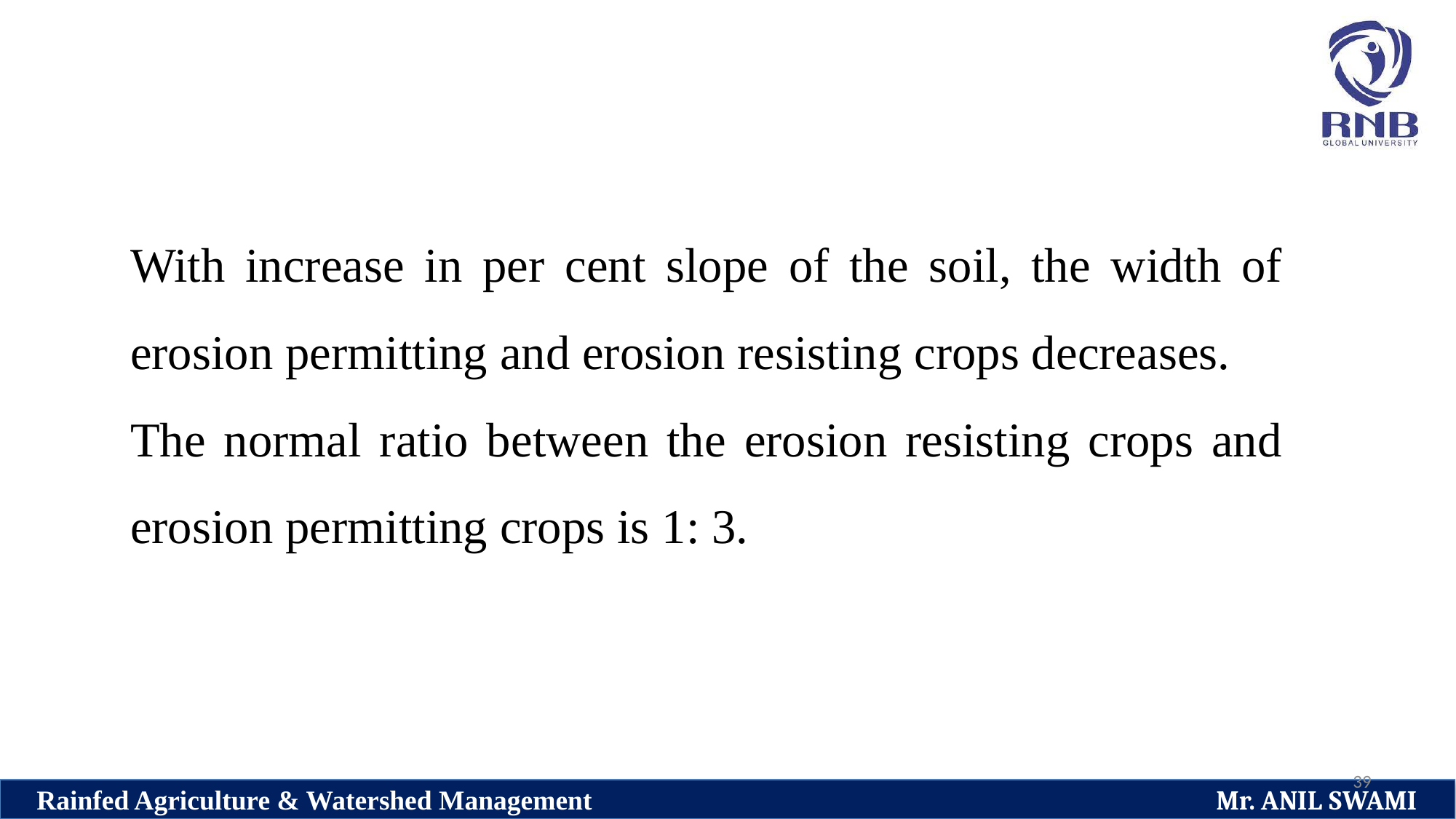

With increase in per cent slope of the soil, the width of erosion permitting and erosion resisting crops decreases.
The normal ratio between the erosion resisting crops and erosion permitting crops is 1: 3.
39